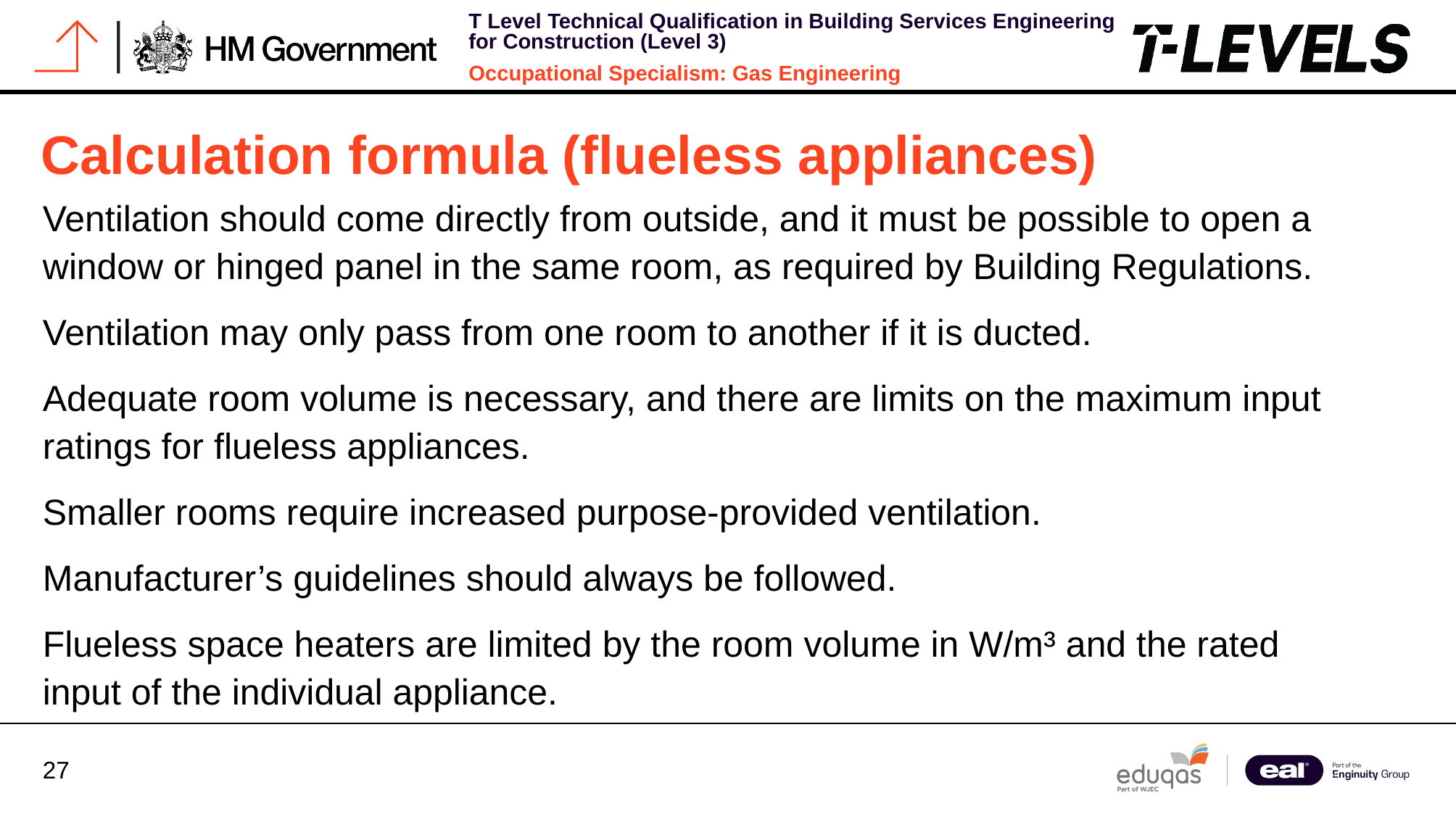

# Calculation formula (flueless appliances)
Ventilation should come directly from outside, and it must be possible to open a window or hinged panel in the same room, as required by Building Regulations.
Ventilation may only pass from one room to another if it is ducted.
Adequate room volume is necessary, and there are limits on the maximum input ratings for flueless appliances.
Smaller rooms require increased purpose-provided ventilation.
Manufacturer’s guidelines should always be followed.
Flueless space heaters are limited by the room volume in W/m³ and the rated input of the individual appliance.